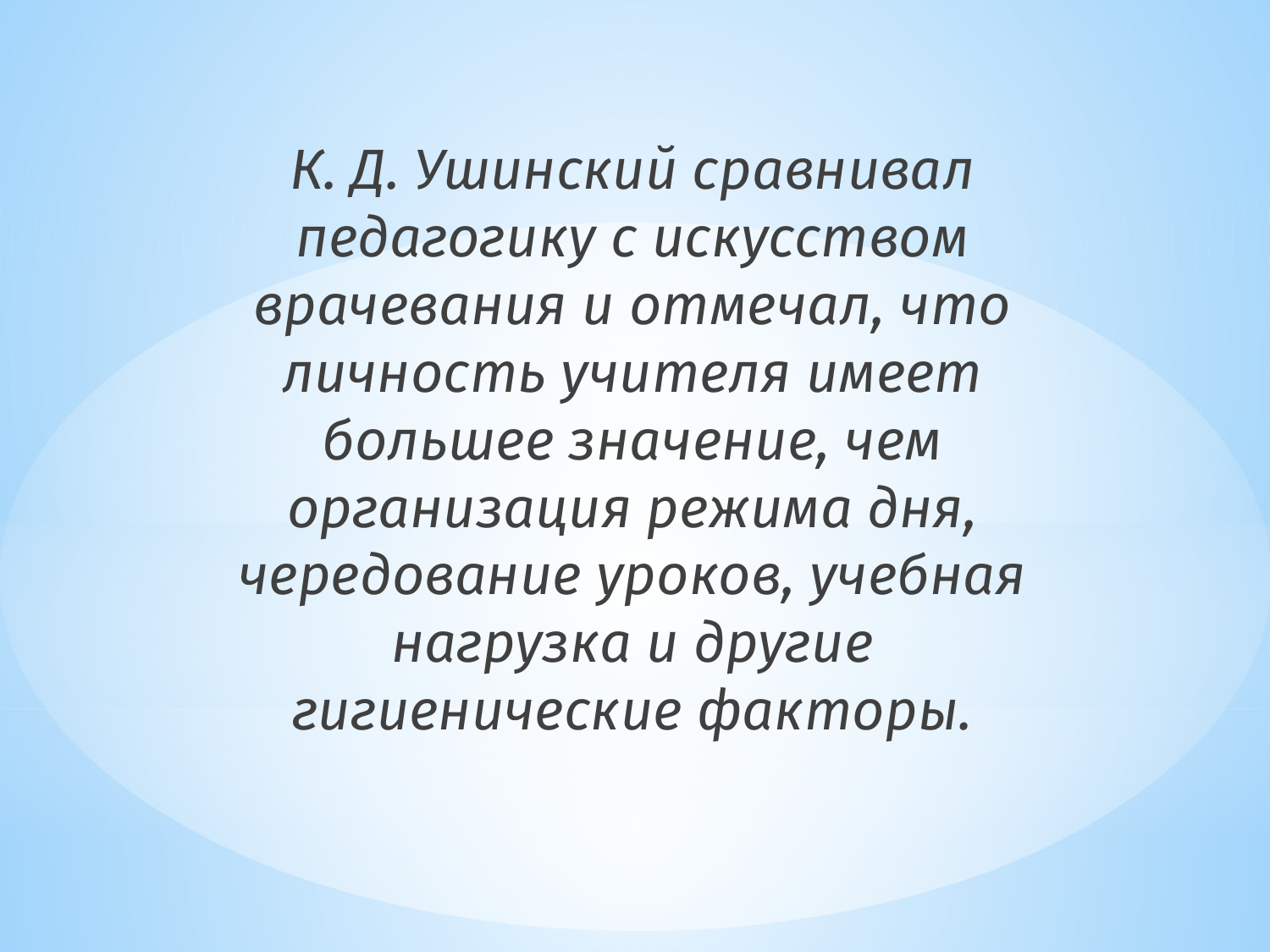

К. Д. Ушинский сравнивал педагогику с искусством врачевания и отмечал, что личность учителя имеет большее значение, чем организация режима дня, чередование уроков, учебная нагрузка и другие гигиенические факторы.